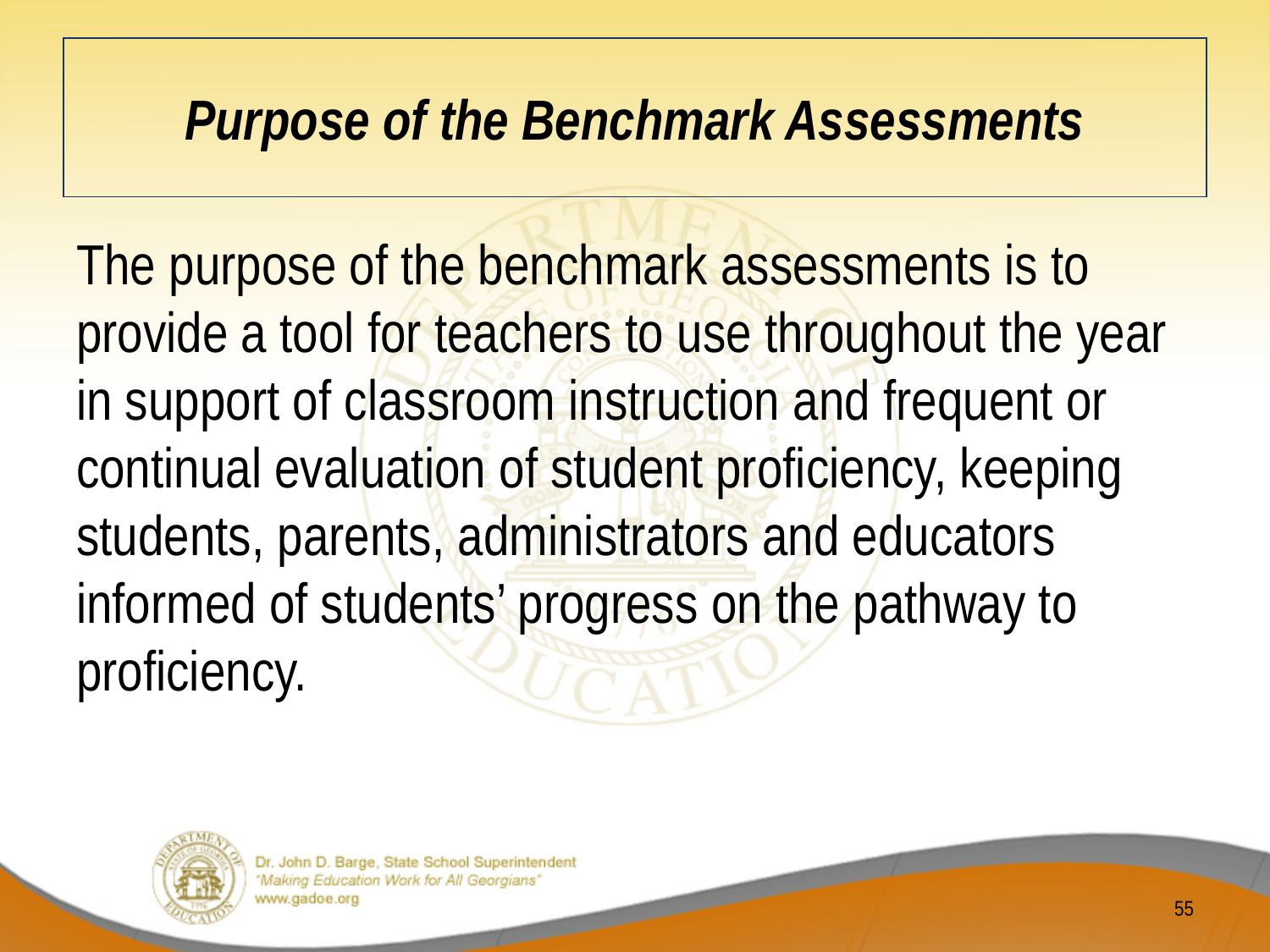

# Purpose of the Benchmark Assessments
The purpose of the benchmark assessments is to provide a tool for teachers to use throughout the year in support of classroom instruction and frequent or continual evaluation of student proficiency, keeping students, parents, administrators and educators informed of students’ progress on the pathway to proficiency.

55